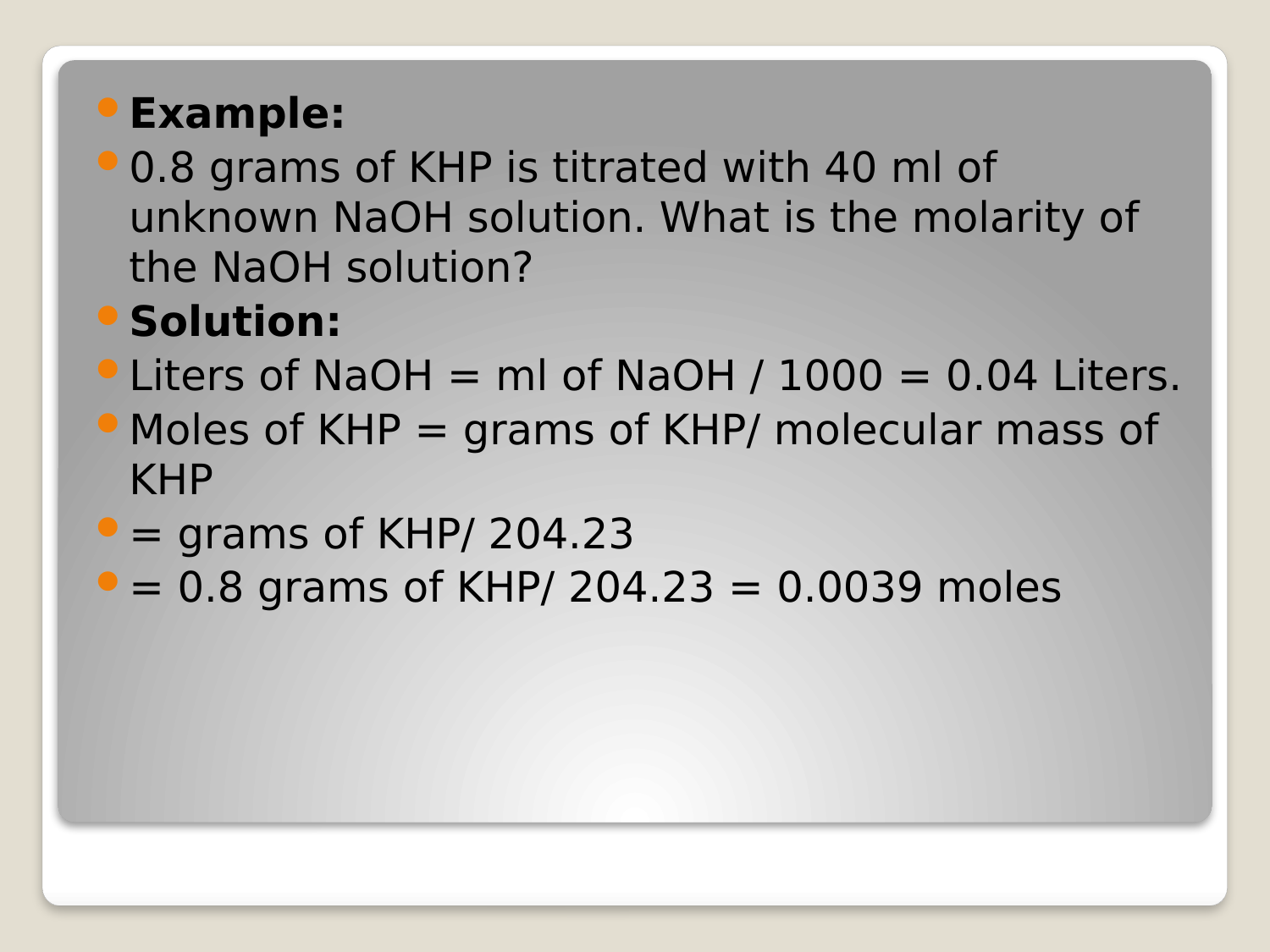

Example:
0.8 grams of KHP is titrated with 40 ml of unknown NaOH solution. What is the molarity of the NaOH solution?
Solution:
Liters of NaOH = ml of NaOH / 1000 = 0.04 Liters.
Moles of KHP = grams of KHP/ molecular mass of KHP
= grams of KHP/ 204.23
= 0.8 grams of KHP/ 204.23 = 0.0039 moles

#